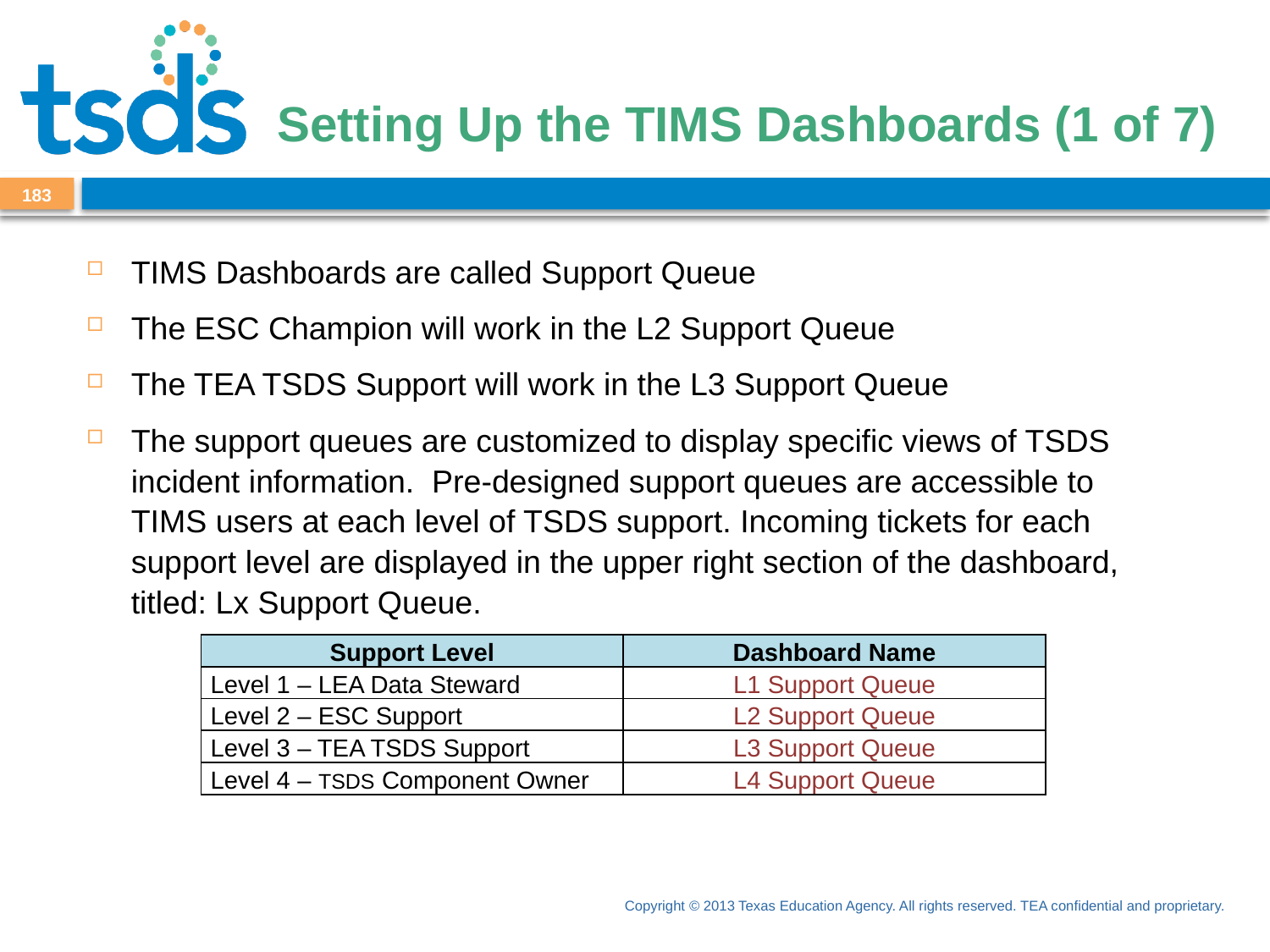

# Setting Up the TIMS Dashboards (1 of 7)
183
TIMS Dashboards are called Support Queue
The ESC Champion will work in the L2 Support Queue
The TEA TSDS Support will work in the L3 Support Queue
The support queues are customized to display specific views of TSDS incident information.  Pre-designed support queues are accessible to TIMS users at each level of TSDS support. Incoming tickets for each support level are displayed in the upper right section of the dashboard, titled: Lx Support Queue.
| Support Level | Dashboard Name |
| --- | --- |
| Level 1 – LEA Data Steward | L1 Support Queue |
| Level 2 – ESC Support | L2 Support Queue |
| Level 3 – TEA TSDS Support | L3 Support Queue |
| Level 4 – TSDS Component Owner | L4 Support Queue |